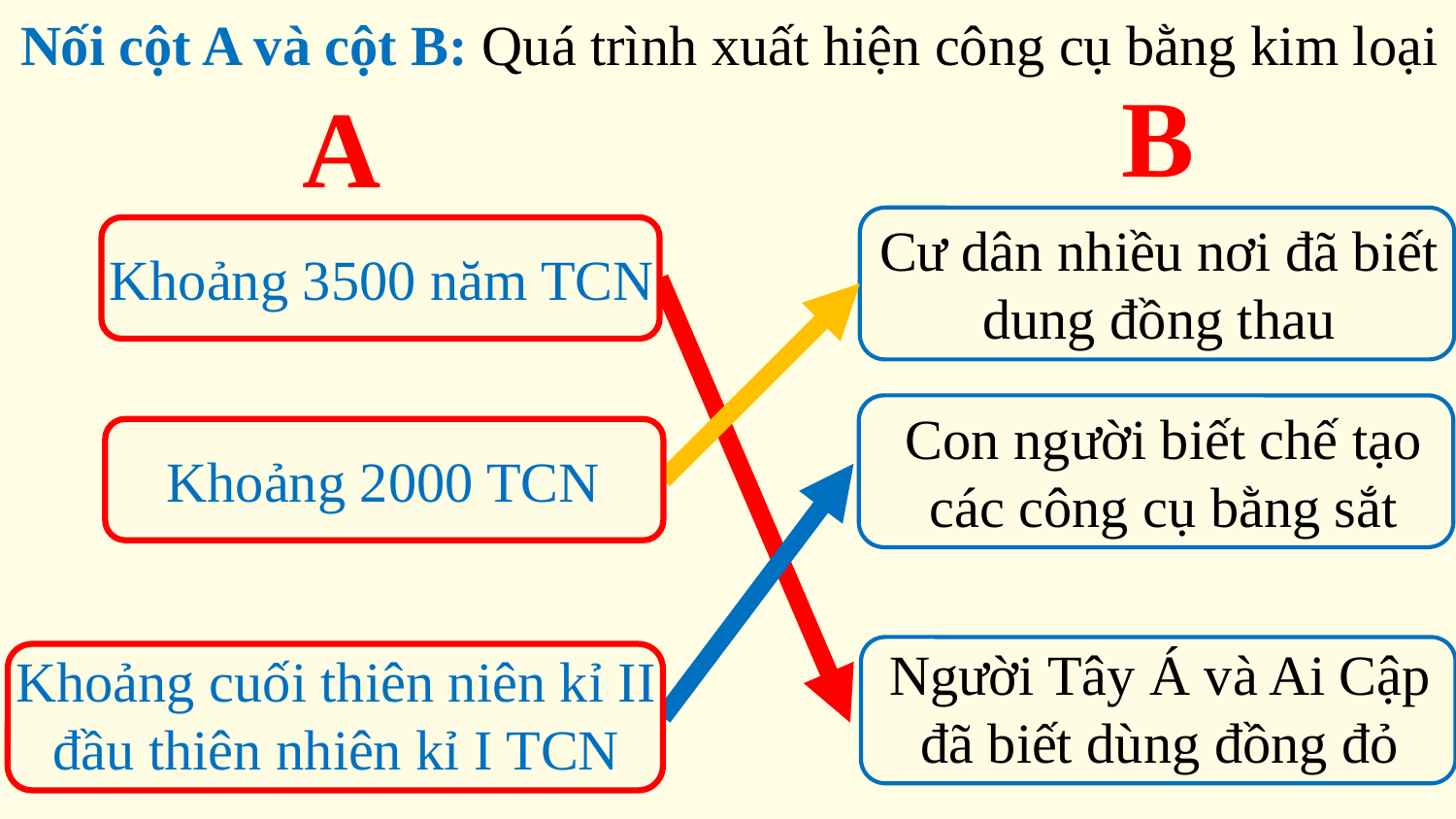

Nối cột A và cột B: Quá trình xuất hiện công cụ bằng kim loại
B
A

Cư dân nhiều nơi đã biết dung đồng thau

Khoảng 3500 năm TCN
Con người biết chế tạo các công cụ bằng sắt

Khoảng 2000 TCN
Người Tây Á và Ai Cập đã biết dùng đồng đỏ

Khoảng cuối thiên niên kỉ II đầu thiên nhiên kỉ I TCN